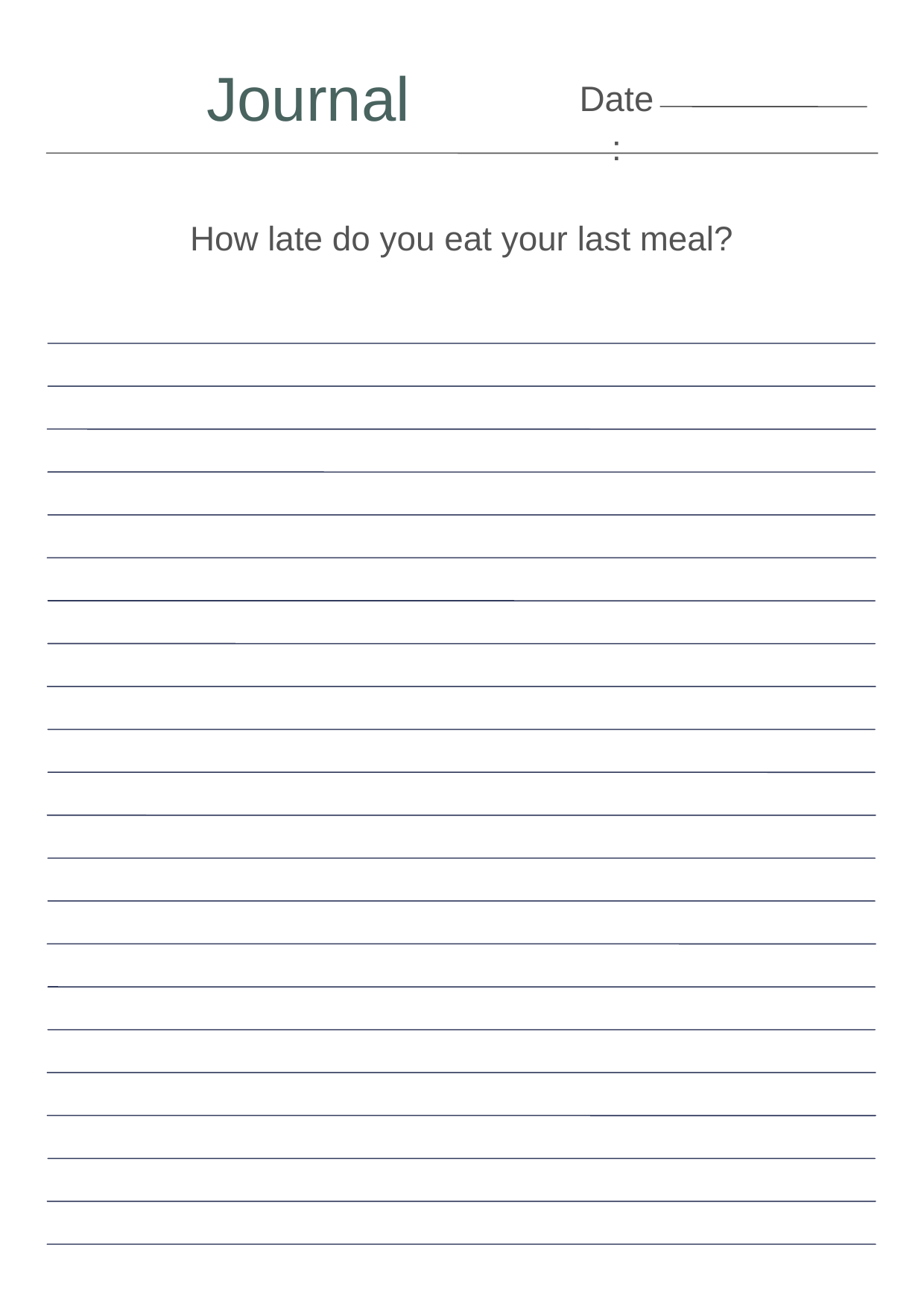

Journal
Date:

How late do you eat your last meal?